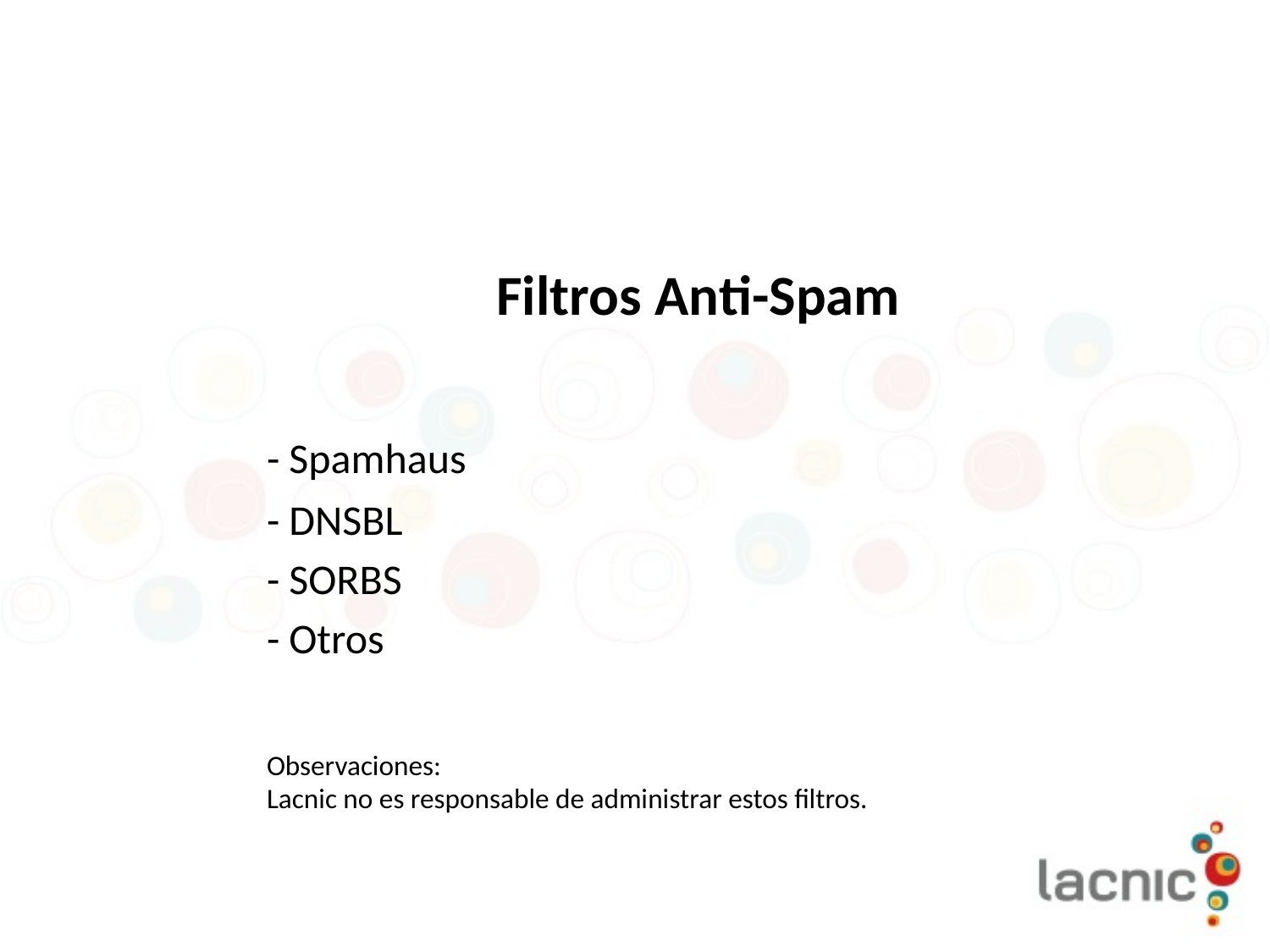

Filtros Anti-Spam

		- Spamhaus
		- DNSBL
		- SORBS
		- Otros

		Observaciones:
		Lacnic no es responsable de administrar estos filtros.